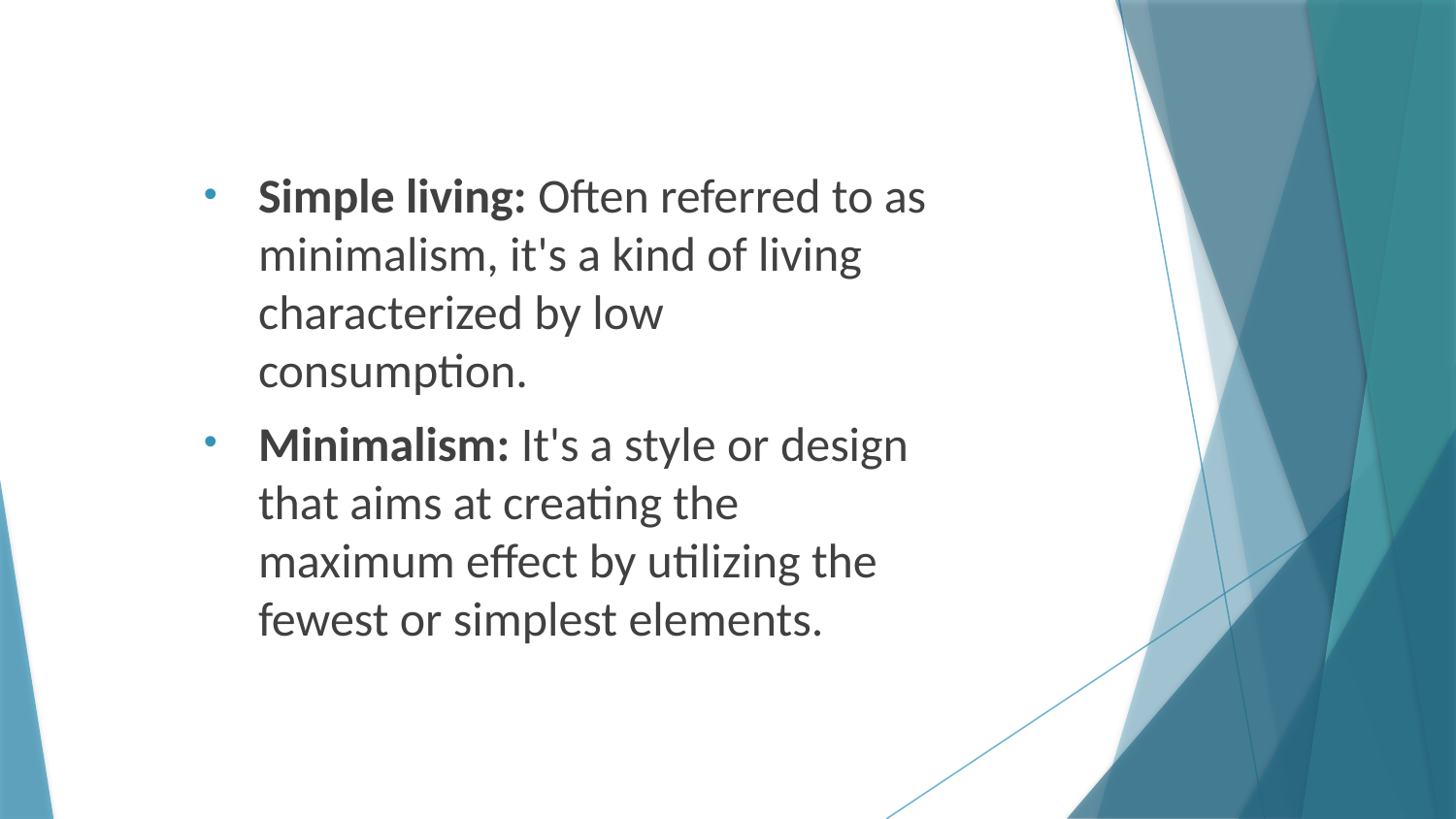

Simple living: Often referred to as minimalism, it's a kind of living characterized by low consumption.
Minimalism: It's a style or design that aims at creating the maximum effect by utilizing the fewest or simplest elements.